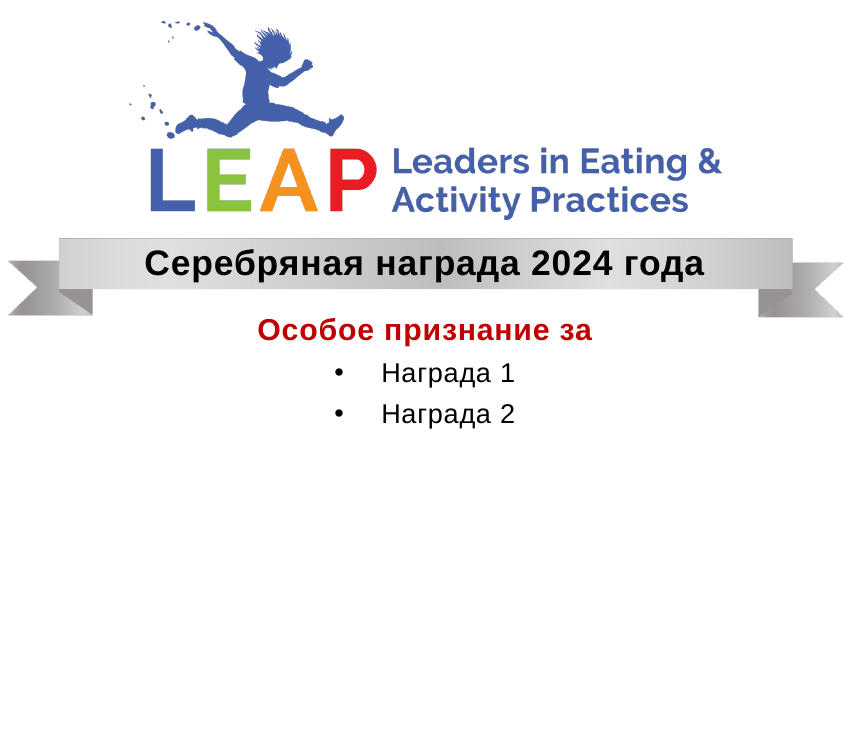

# Серебряная награда 2024 года
Особое признание за
Награда 1
Награда 2